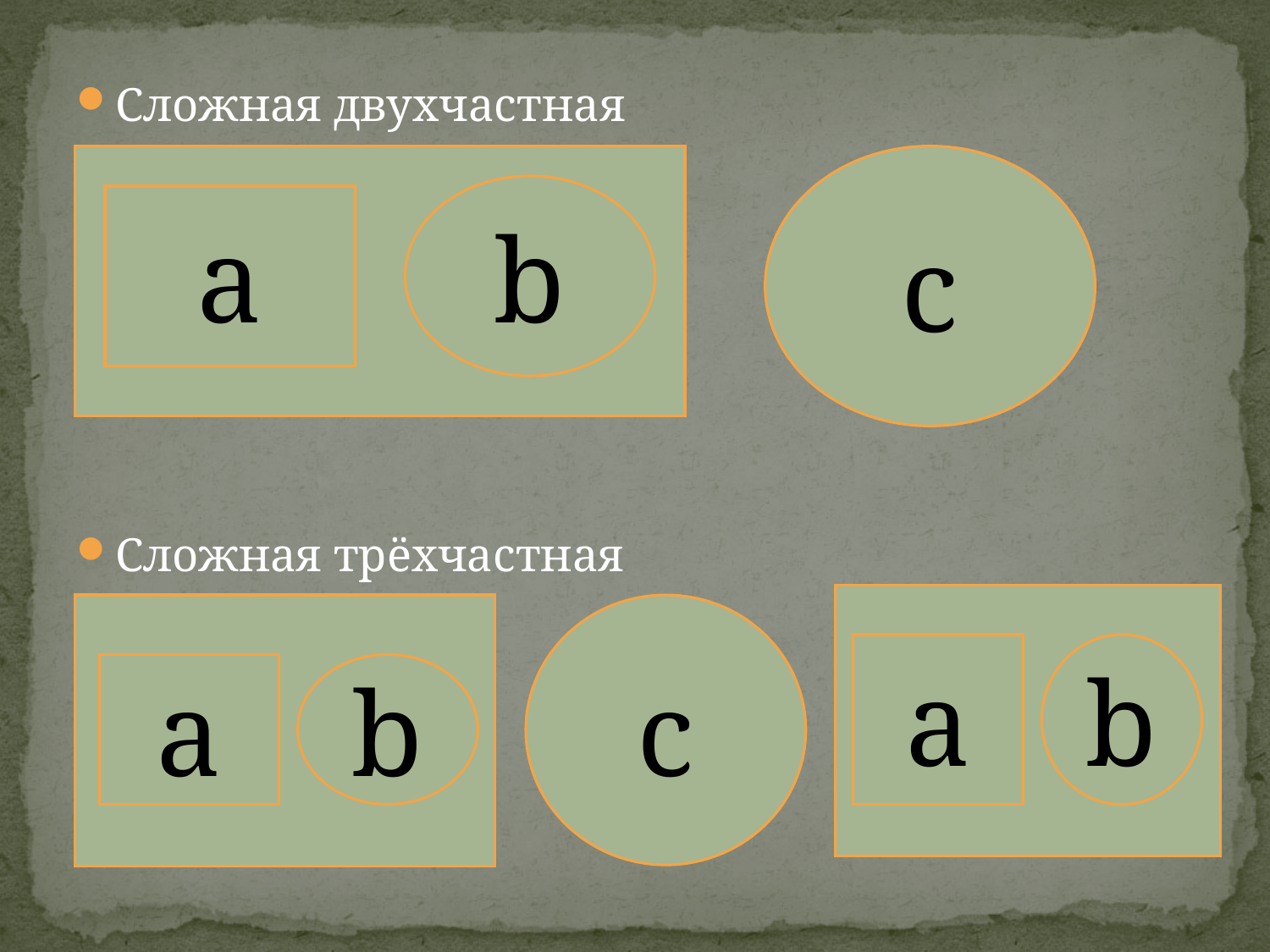

Сложная двухчастная

Сложная трёхчастная

c
b
a

c
a
b
a
b